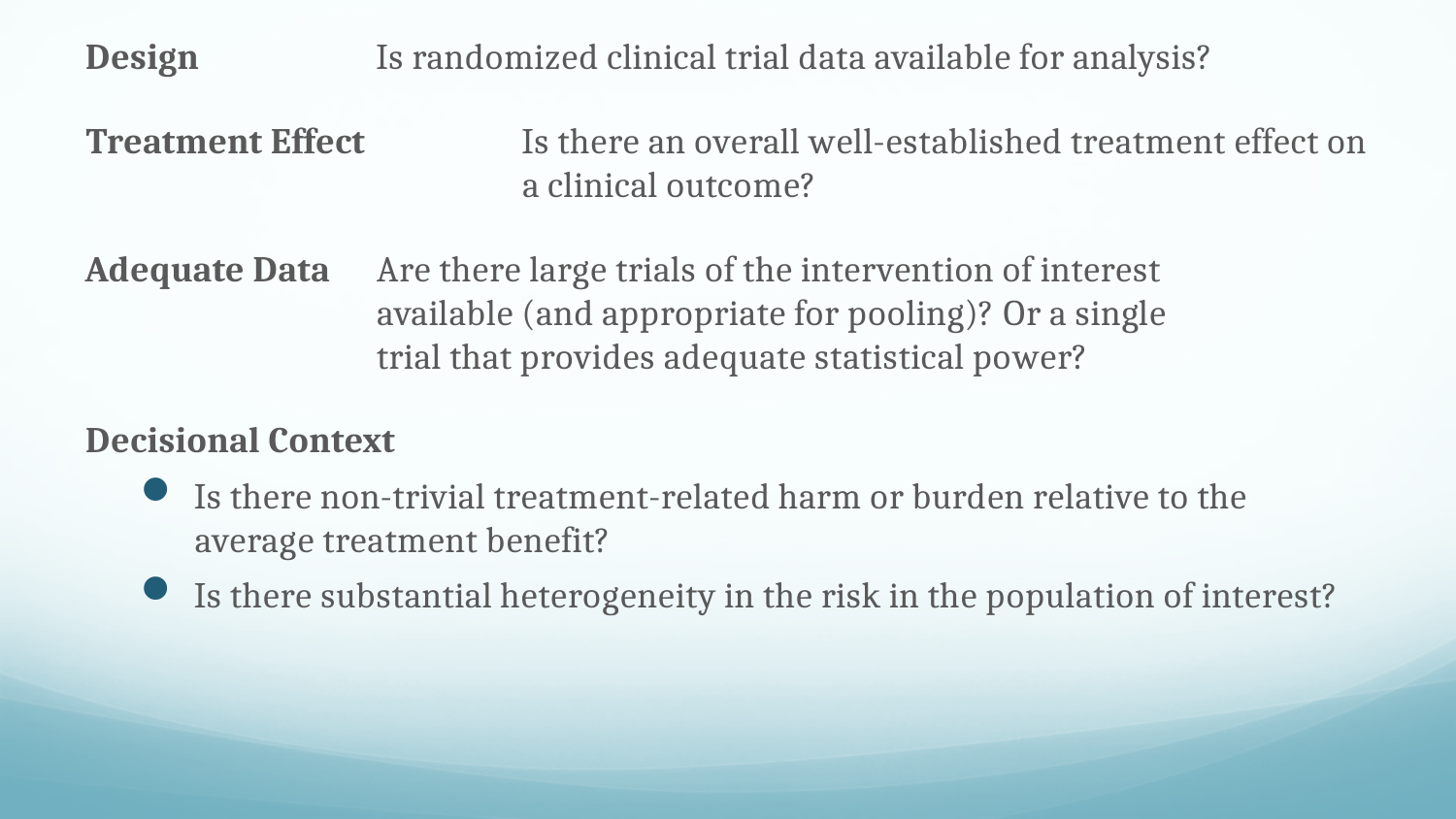

Design		Is randomized clinical trial data available for analysis?
Treatment Effect		Is there an overall well-established treatment effect on 			a clinical outcome?
Adequate Data	Are there large trials of the intervention of interest 			available (and appropriate for pooling)? Or a single 			trial that provides adequate statistical power?
Decisional Context
Is there non-trivial treatment-related harm or burden relative to the average treatment benefit?
Is there substantial heterogeneity in the risk in the population of interest?